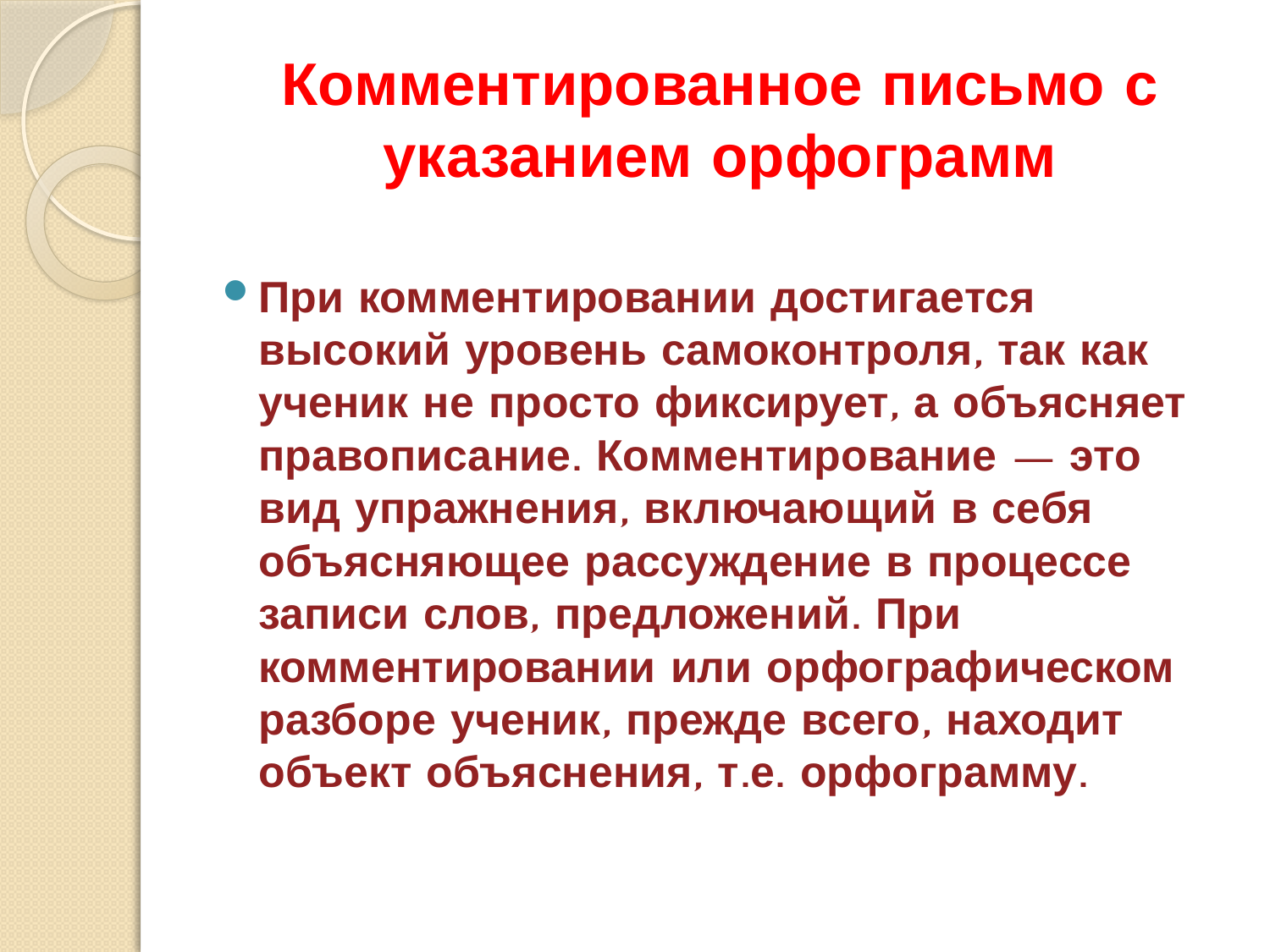

# Комментированное письмо с указанием орфограмм

При комментировании достигается высокий уровень самоконтроля, так как ученик не просто фиксирует, а объясняет правописание. Комментирование — это вид упражнения, включающий в себя объясняющее рассуждение в процессе записи слов, предложений. При комментировании или орфографическом разборе ученик, прежде всего, находит объект объяснения, т.е. орфограмму.